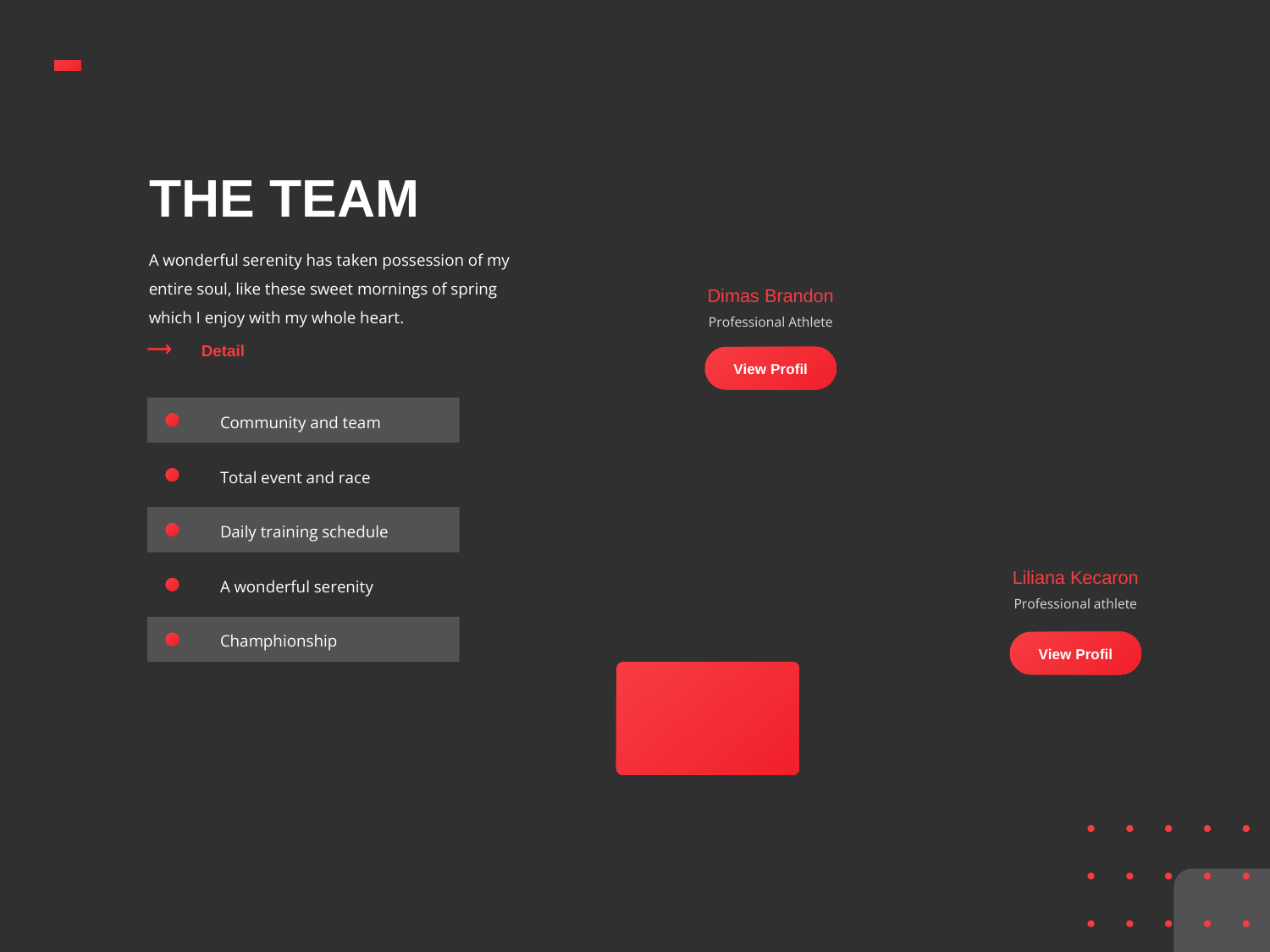

THE TEAM

A wonderful serenity has taken possession of my entire soul, like these sweet mornings of spring which I enjoy with my whole heart.
Dimas Brandon
Professional Athlete
Detail

View Profil

Community and team

Total event and race

Daily training schedule

Liliana Kecaron
A wonderful serenity

Professional athlete

Champhionship

View Profil